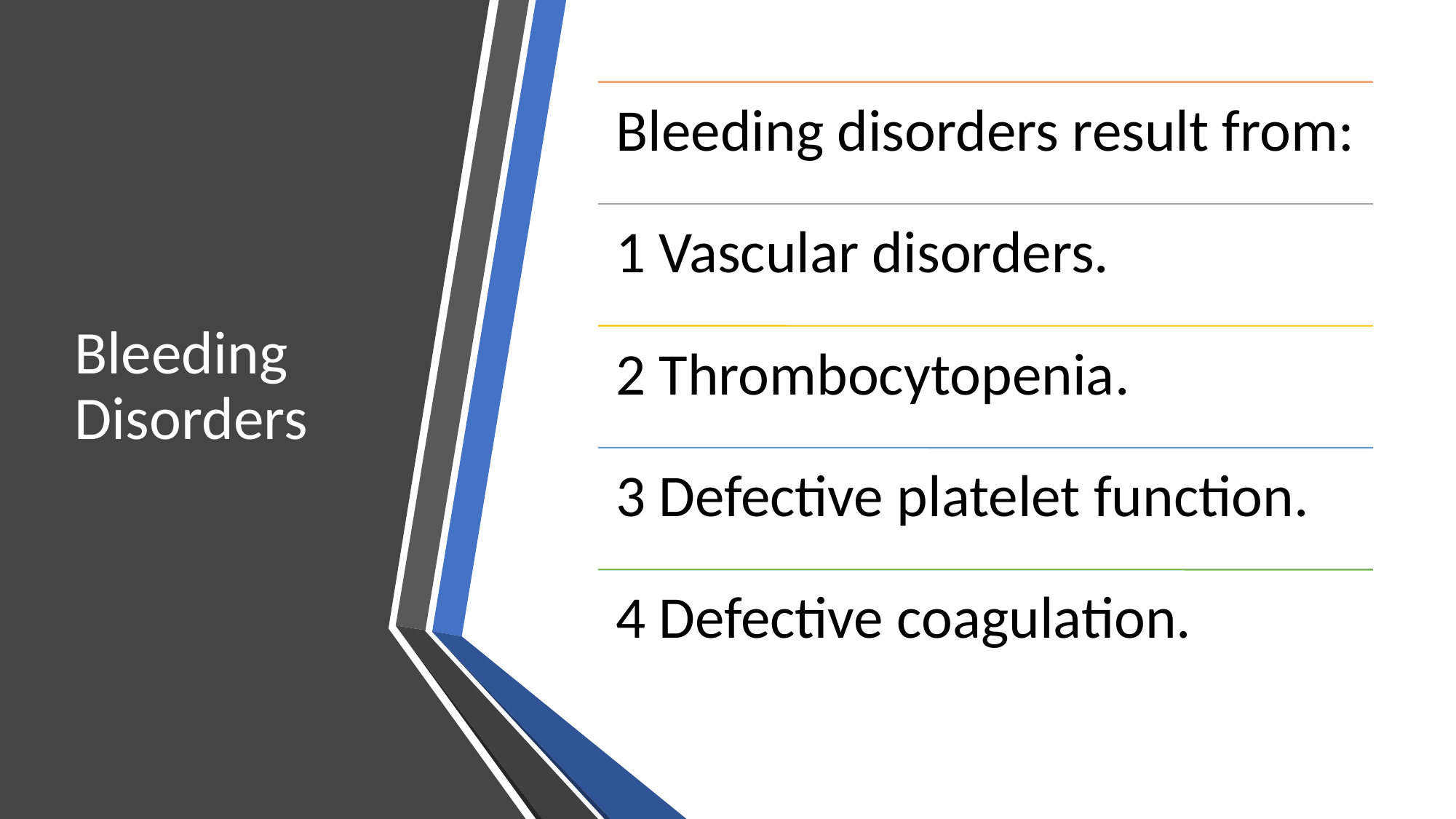

# Bleeding Disorders
Bleeding disorders result from:
1 Vascular disorders.
2 Thrombocytopenia.
3 Defective platelet function.
4 Defective coagulation.